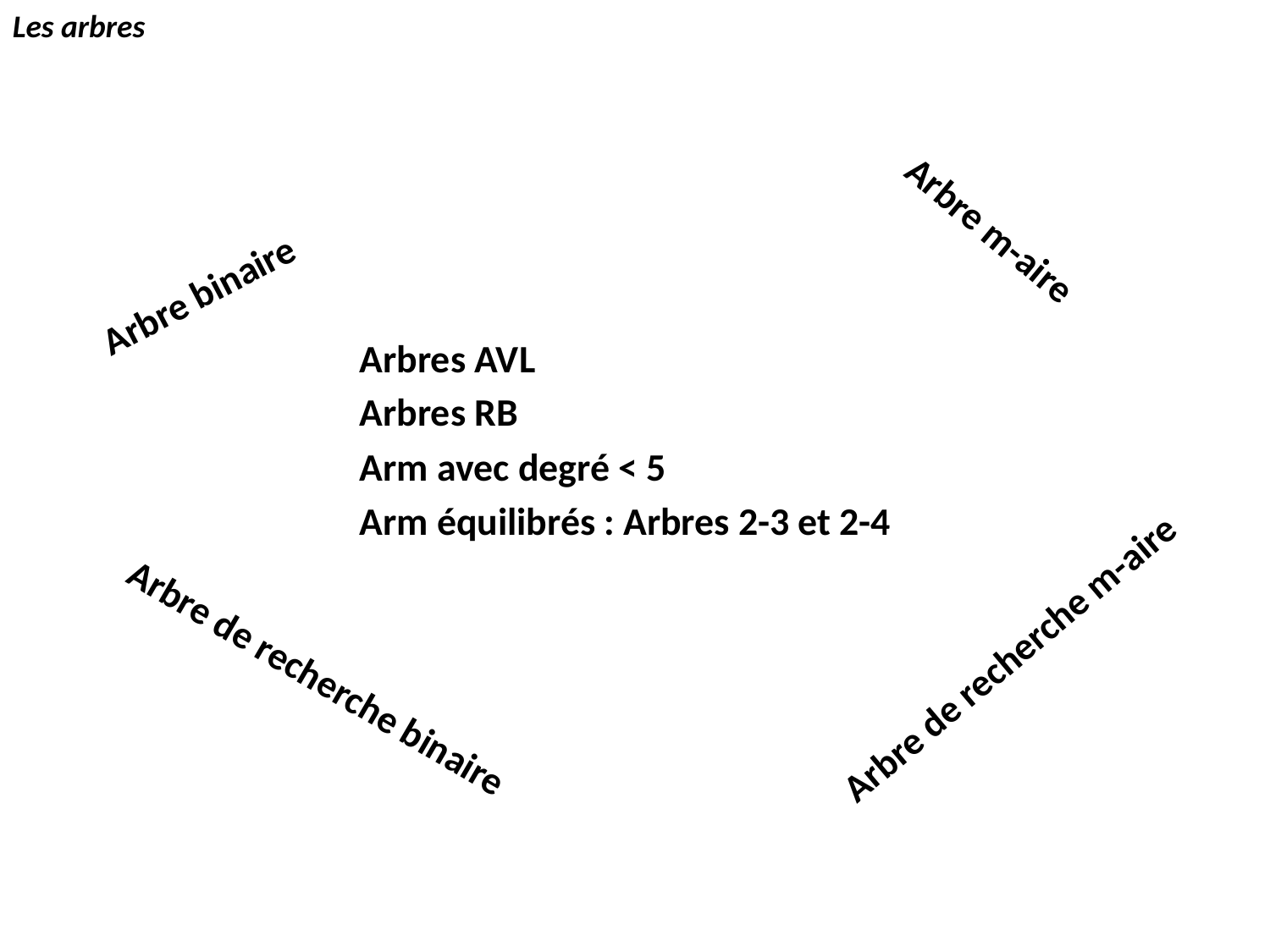

Les arbres
Arbre m-aire
Arbre binaire
Arbres AVL
Arbres RB
Arm avec degré < 5
Arm équilibrés : Arbres 2-3 et 2-4
Arbre de recherche m-aire
Arbre de recherche binaire